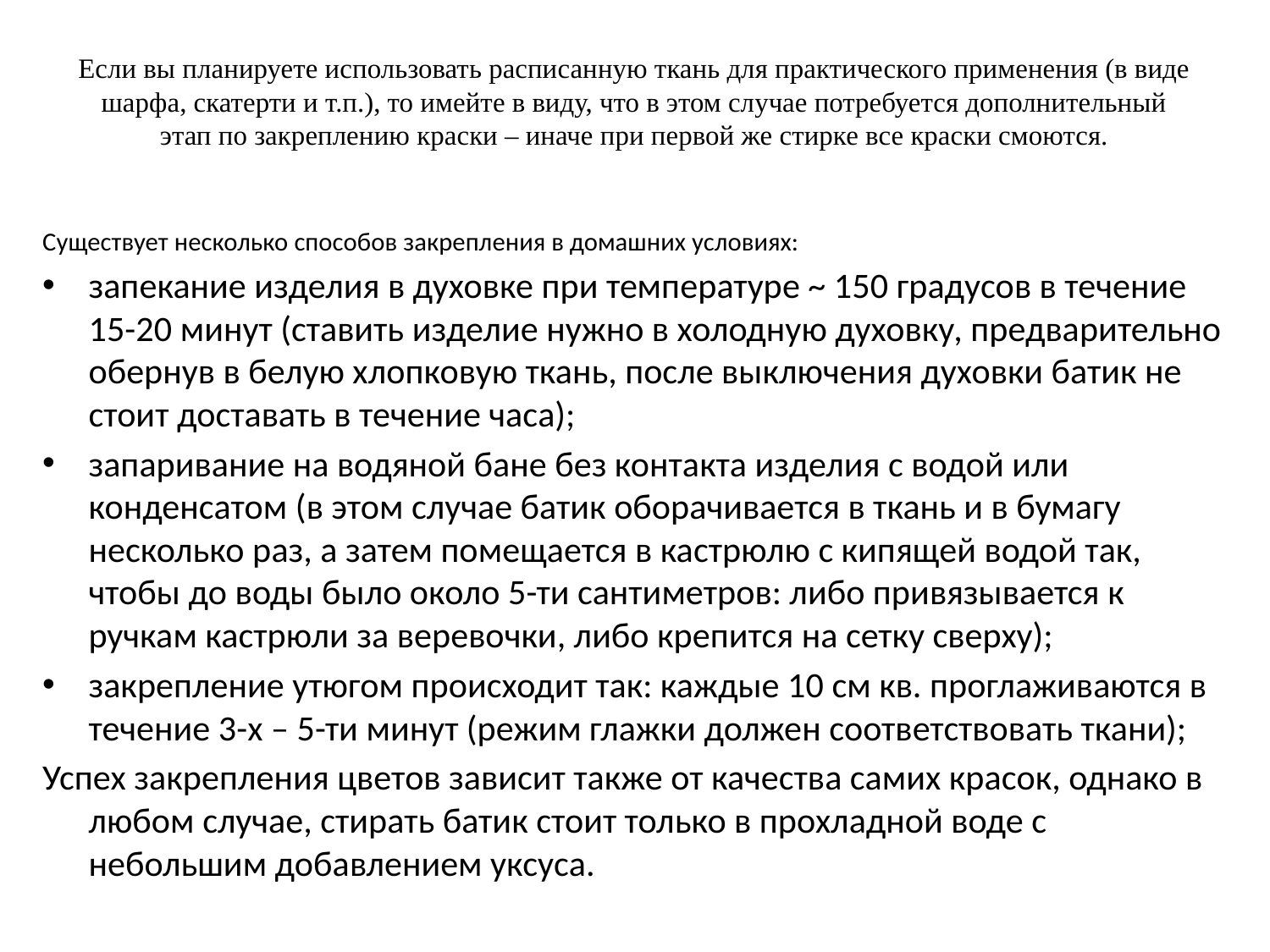

# Если вы планируете использовать расписанную ткань для практического применения (в виде шарфа, скатерти и т.п.), то имейте в виду, что в этом случае потребуется дополнительный этап по закреплению краски – иначе при первой же стирке все краски смоются.
Существует несколько способов закрепления в домашних условиях:
запекание изделия в духовке при температуре ~ 150 градусов в течение 15-20 минут (ставить изделие нужно в холодную духовку, предварительно обернув в белую хлопковую ткань, после выключения духовки батик не стоит доставать в течение часа);
запаривание на водяной бане без контакта изделия с водой или конденсатом (в этом случае батик оборачивается в ткань и в бумагу несколько раз, а затем помещается в кастрюлю с кипящей водой так, чтобы до воды было около 5-ти сантиметров: либо привязывается к ручкам кастрюли за веревочки, либо крепится на сетку сверху);
закрепление утюгом происходит так: каждые 10 см кв. проглаживаются в течение 3-х – 5-ти минут (режим глажки должен соответствовать ткани);
Успех закрепления цветов зависит также от качества самих красок, однако в любом случае, стирать батик стоит только в прохладной воде с небольшим добавлением уксуса.